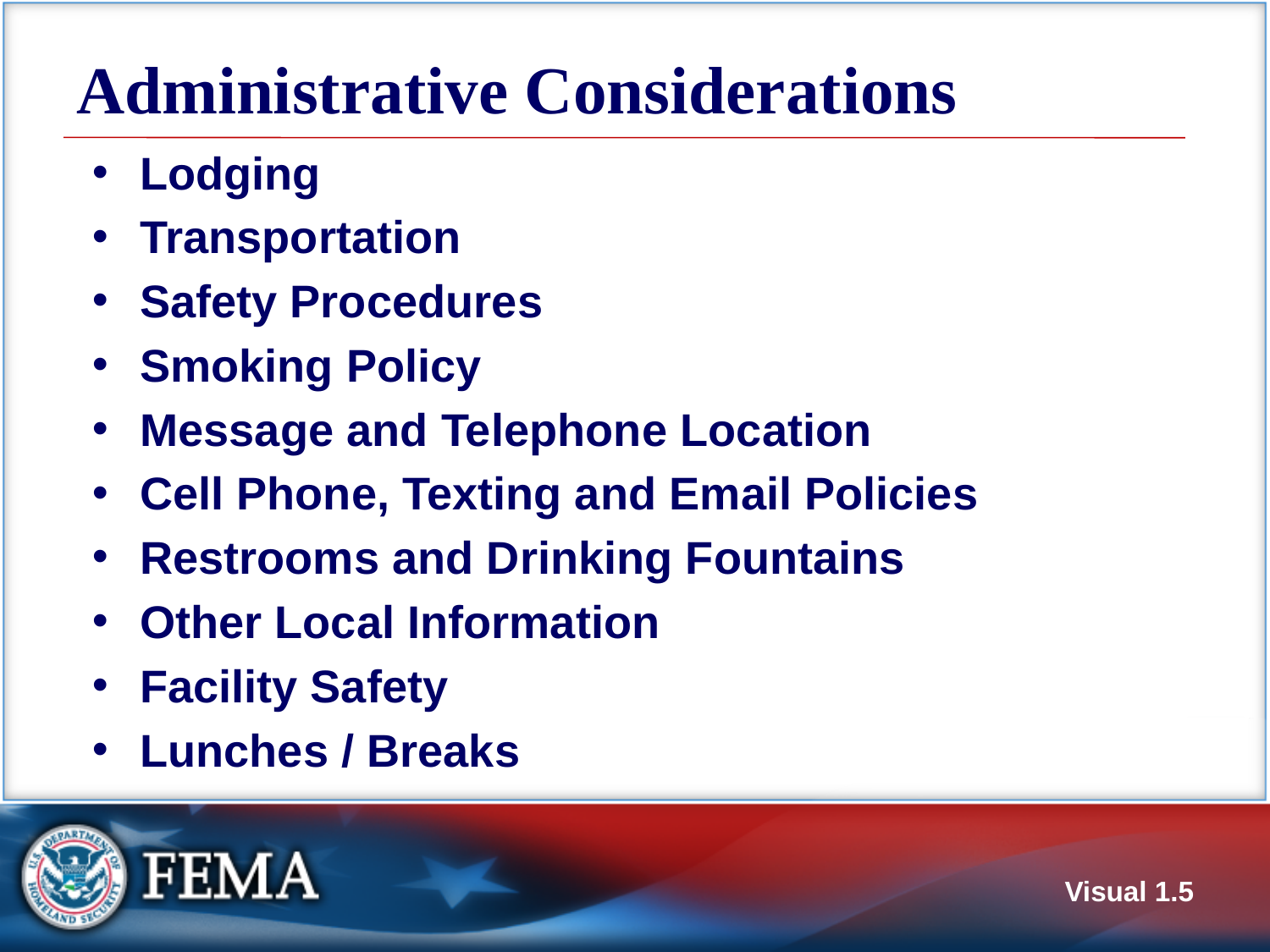

# Administrative Considerations
Lodging
Transportation
Safety Procedures
Smoking Policy
Message and Telephone Location
Cell Phone, Texting and Email Policies
Restrooms and Drinking Fountains
Other Local Information
Facility Safety
Lunches / Breaks

Visual 1.5